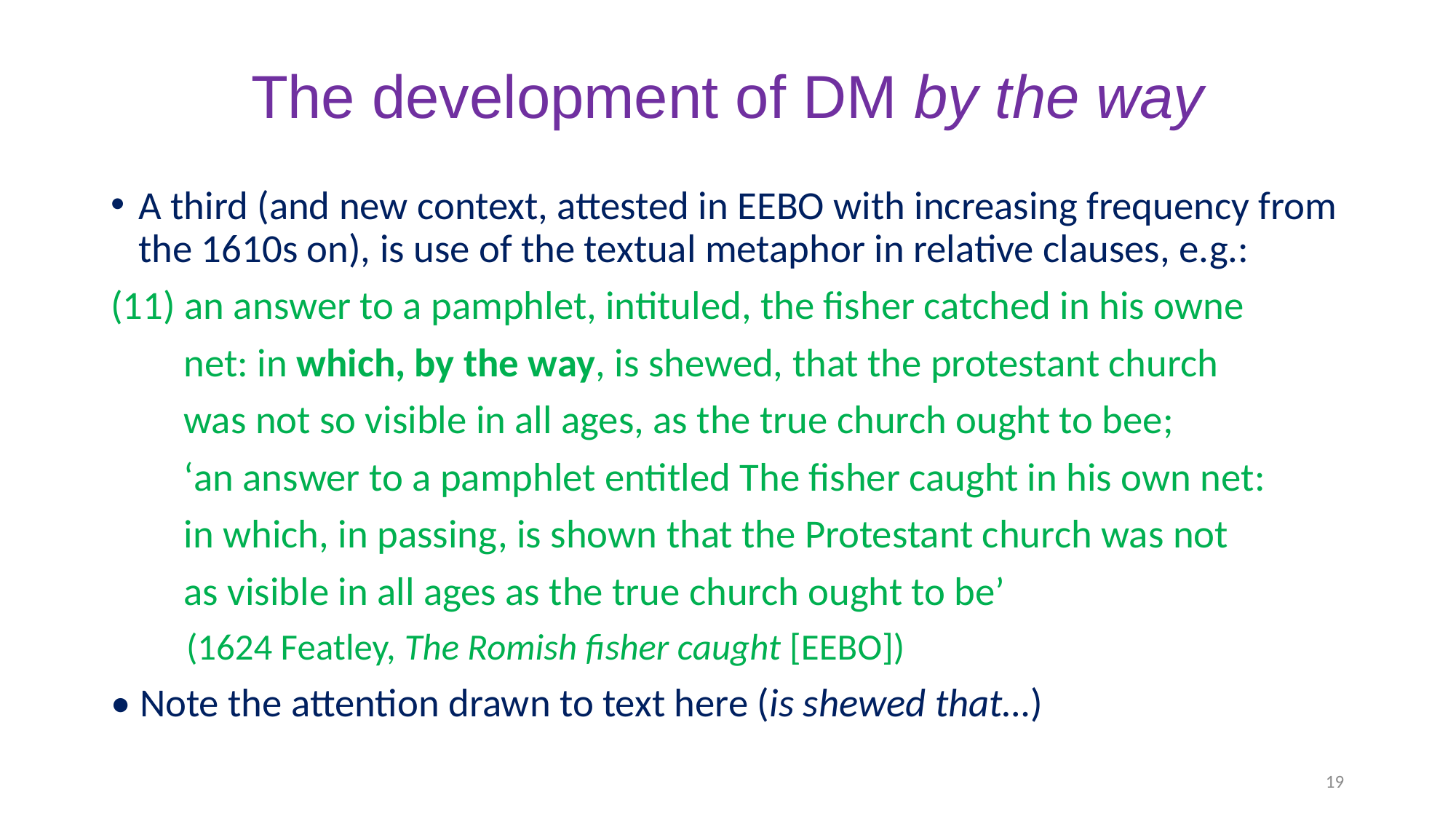

# The development of DM by the way
A third (and new context, attested in EEBO with increasing frequency from the 1610s on), is use of the textual metaphor in relative clauses, e.g.:
(11) an answer to a pamphlet, intituled, the fisher catched in his owne
        net: in which, by the way, is shewed, that the protestant church
        was not so visible in all ages, as the true church ought to bee;
        ‘an answer to a pamphlet entitled The fisher caught in his own net:
        in which, in passing, is shown that the Protestant church was not
        as visible in all ages as the true church ought to be’
         (1624 Featley, The Romish fisher caught [EEBO])
• Note the attention drawn to text here (is shewed that…)

19